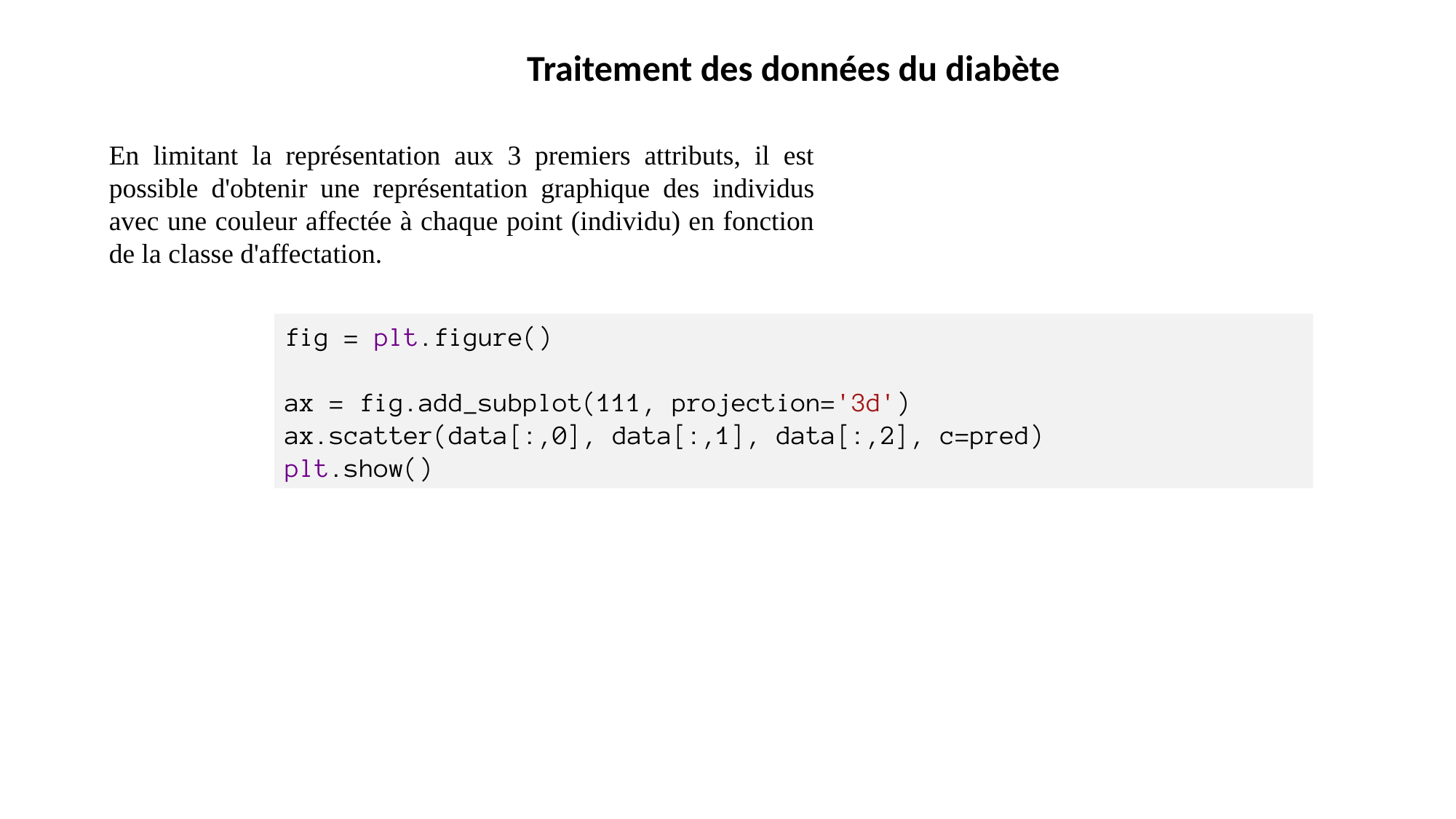

Traitement des données du diabète
En limitant la représentation aux 3 premiers attributs, il est possible d'obtenir une représentation graphique des individus avec une couleur affectée à chaque point (individu) en fonction de la classe d'affectation.
fig = plt.figure()

ax = fig.add_subplot(111, projection='3d')
ax.scatter(data[:,0], data[:,1], data[:,2], c=pred)
plt.show()